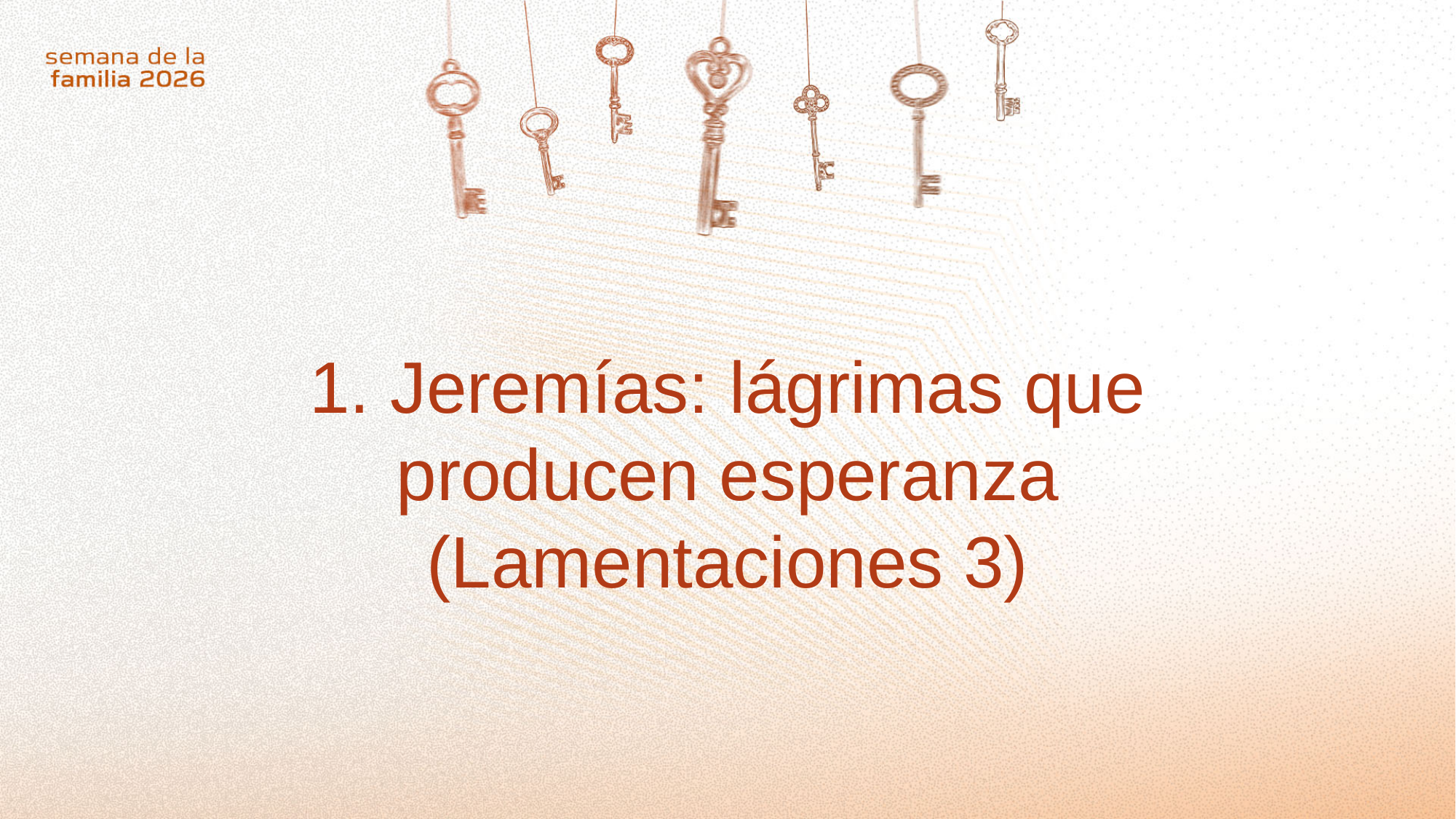

1. Jeremías: lágrimas que producen esperanza (Lamentaciones 3)